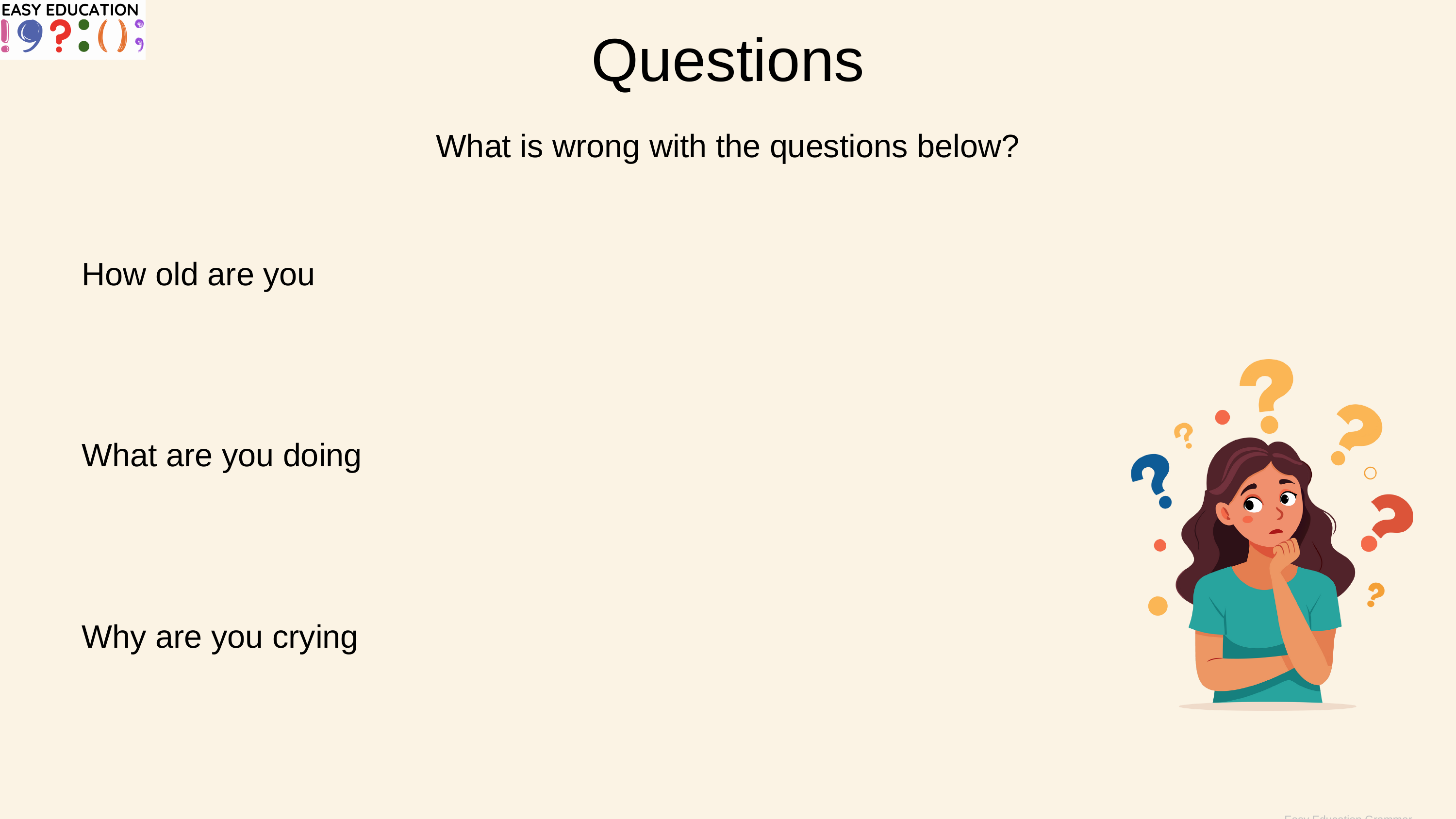

Questions
What is wrong with the questions below?
How old are you

What are you doing

Why are you crying